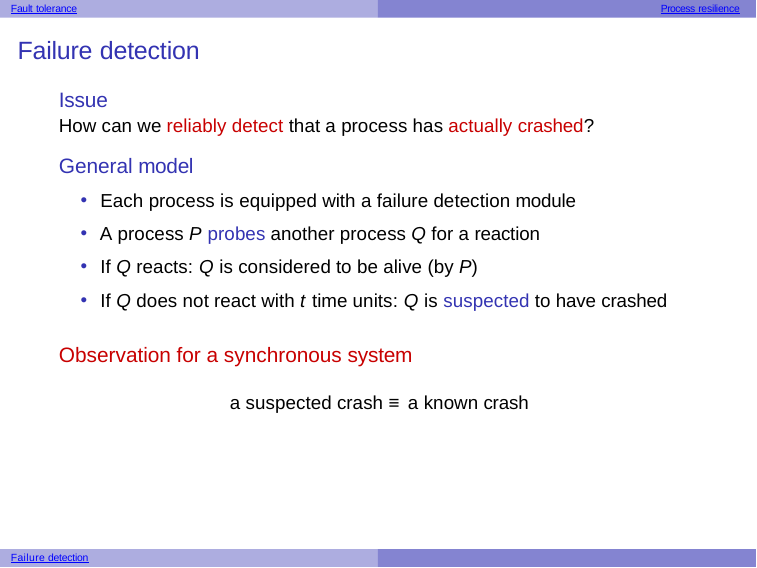

Fault tolerance
Process resilience
Failure detection
Issue
How can we reliably detect that a process has actually crashed?
General model
Each process is equipped with a failure detection module
A process P probes another process Q for a reaction
If Q reacts: Q is considered to be alive (by P)
If Q does not react with t time units: Q is suspected to have crashed

Observation for a synchronous system

a suspected crash ≡ a known crash

Failure detection